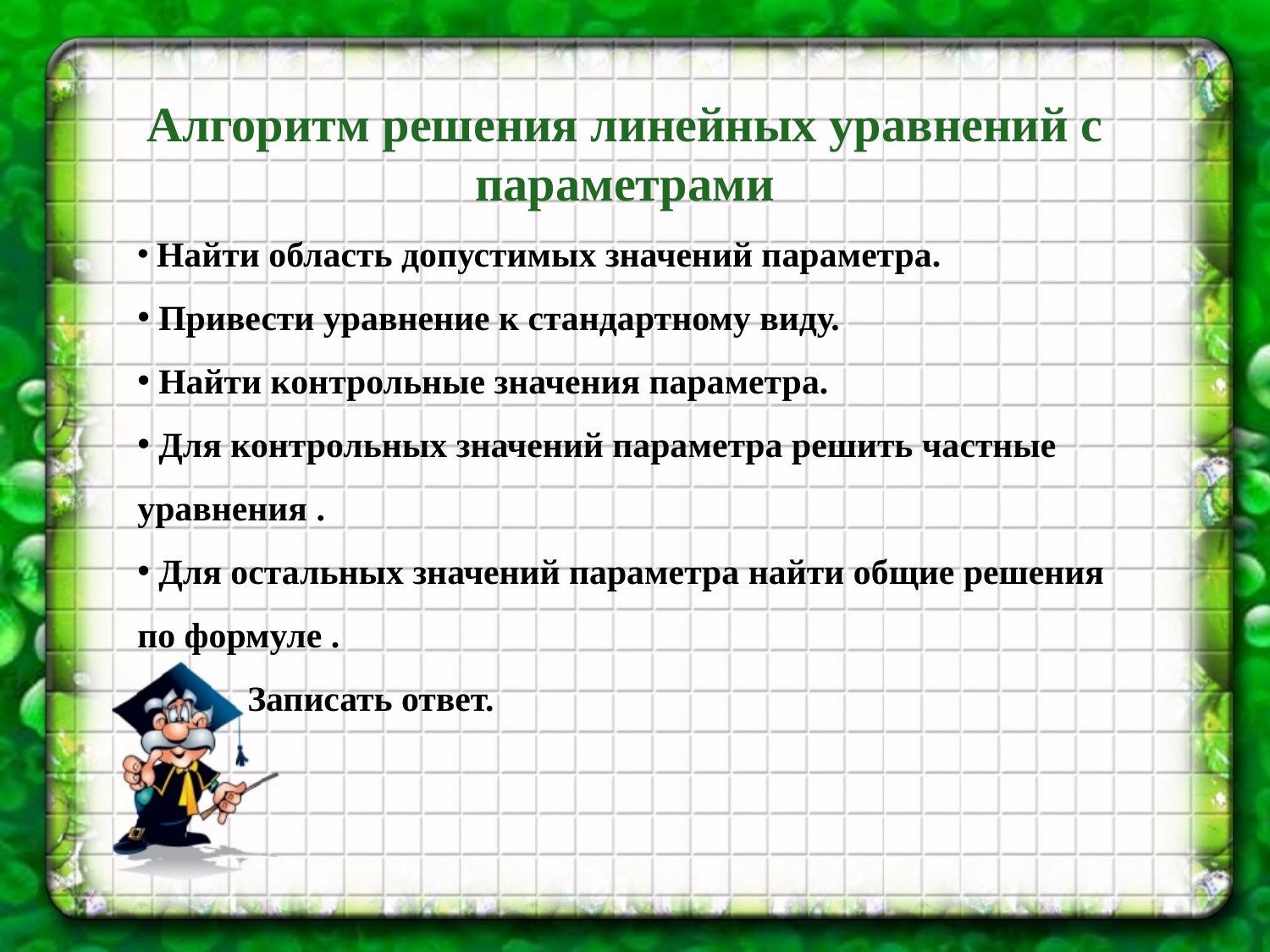

Алгоритм решения линейных уравнений с параметрами
 Найти область допустимых значений параметра.
 Привести уравнение к стандартному виду.
 Найти контрольные значения параметра.
 Для контрольных значений параметра решить частные уравнения .
 Для остальных значений параметра найти общие решения по формуле .
           Записать ответ.